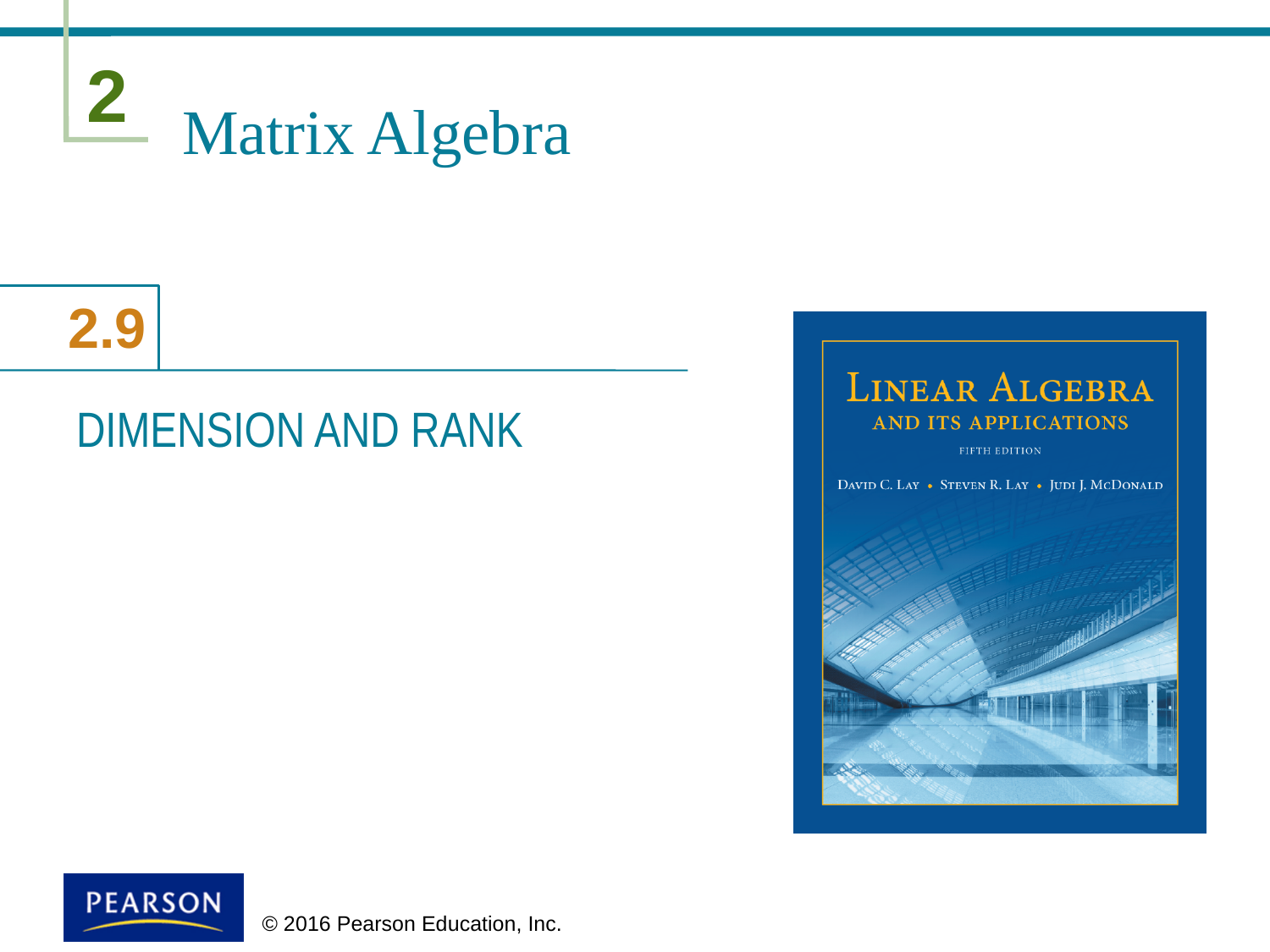

# Matrix Algebra
DIMENSION AND RANK
 © 2016 Pearson Education, Inc.